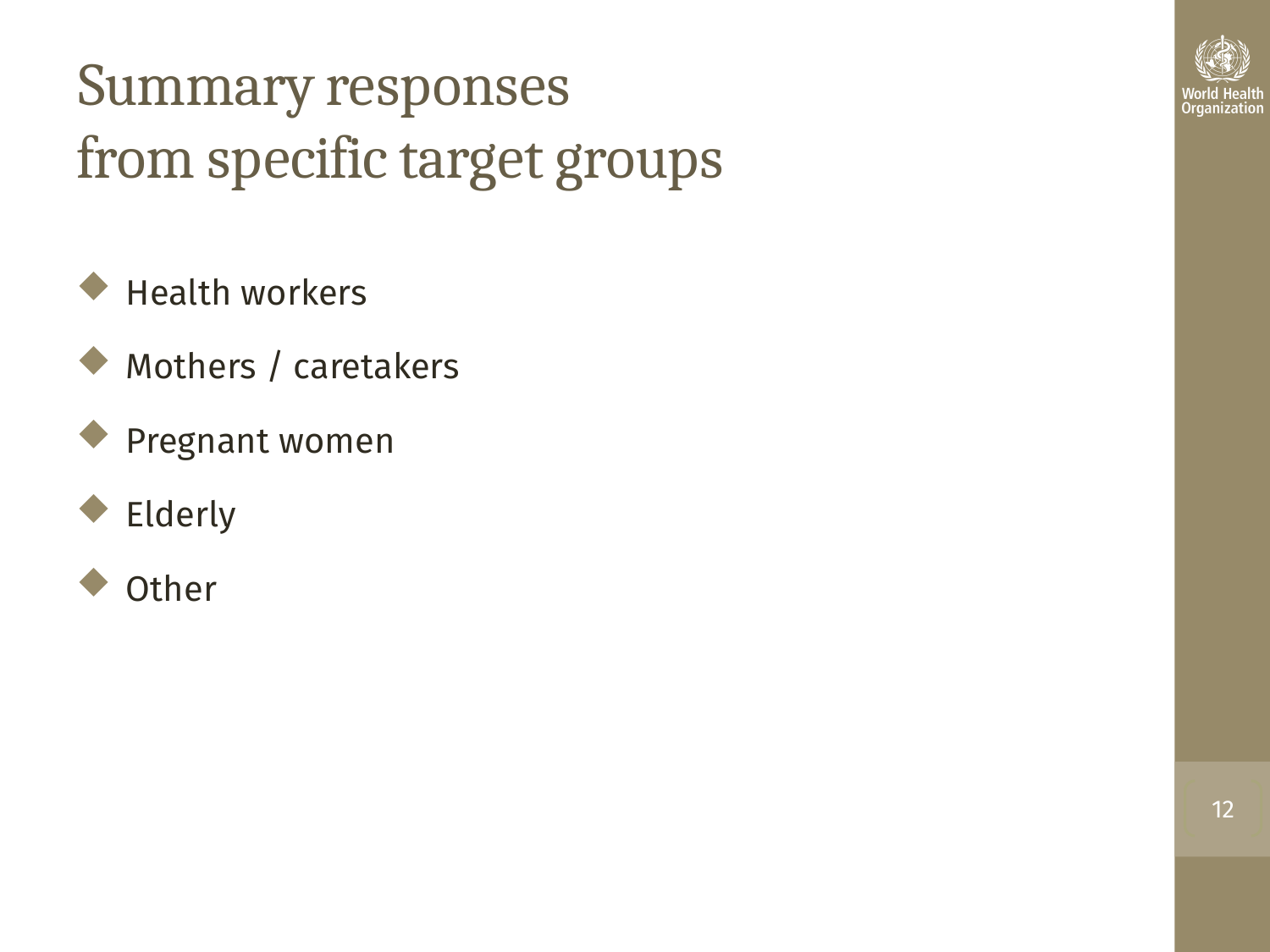

# Summary responses from specific target groups
Health workers
Mothers / caretakers
Pregnant women
Elderly
Other